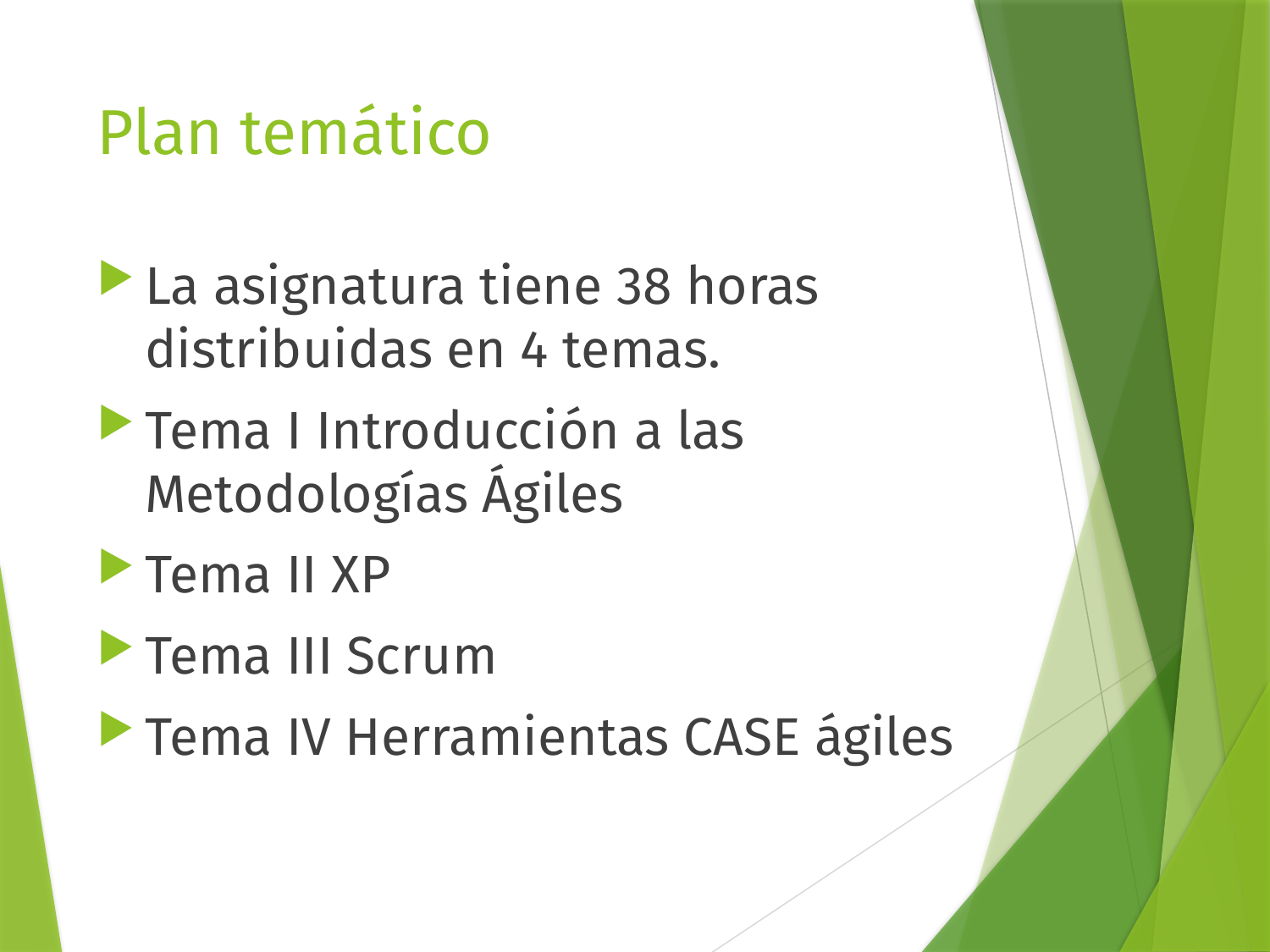

# Plan temático
La asignatura tiene 38 horas distribuidas en 4 temas.
Tema I Introducción a las Metodologías Ágiles
Tema II XP
Tema III Scrum
Tema IV Herramientas CASE ágiles